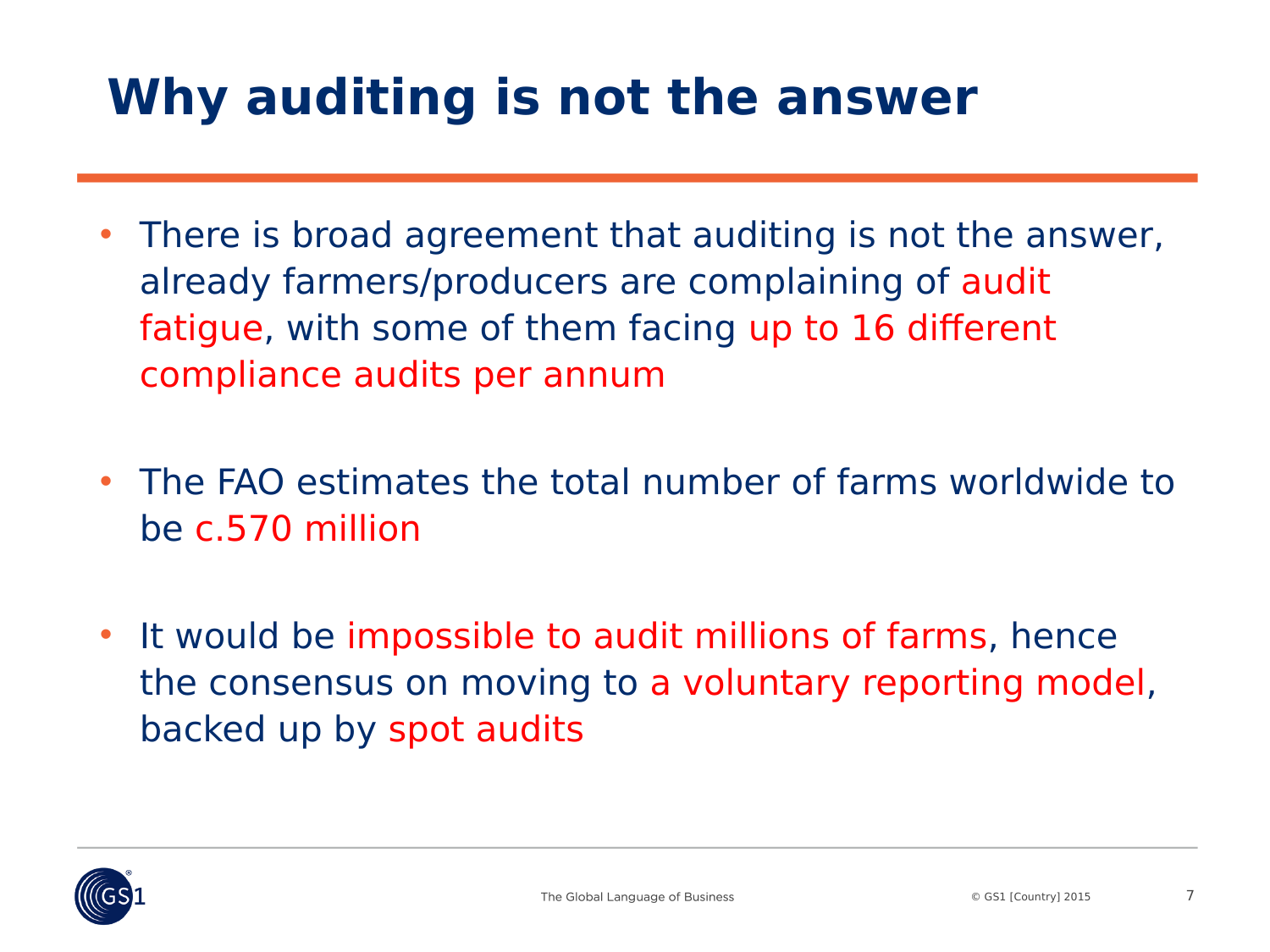

# Why auditing is not the answer
There is broad agreement that auditing is not the answer, already farmers/producers are complaining of audit fatigue, with some of them facing up to 16 different compliance audits per annum

The FAO estimates the total number of farms worldwide to be c.570 million

It would be impossible to audit millions of farms, hence the consensus on moving to a voluntary reporting model, backed up by spot audits
7